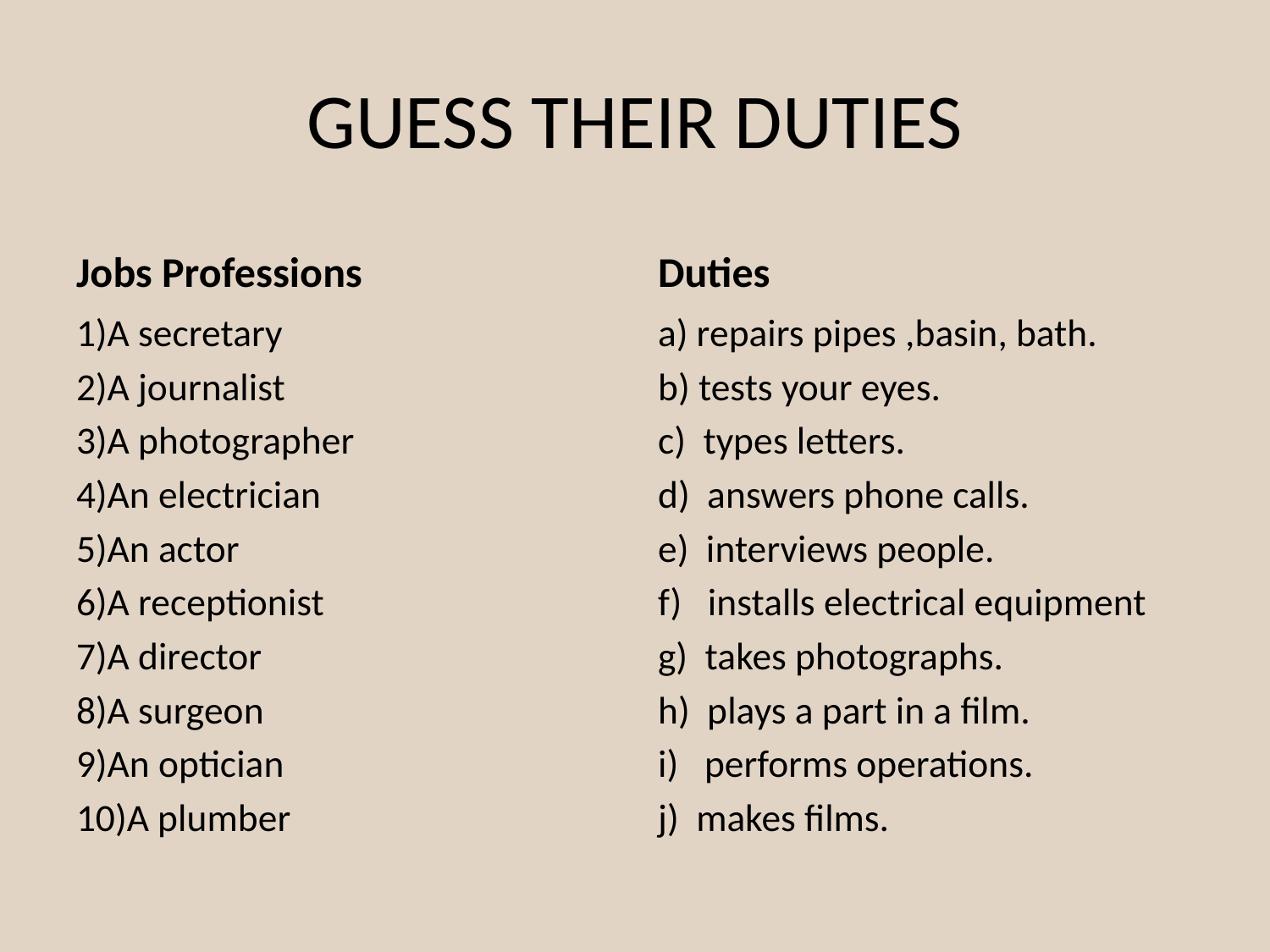

# GUESS THEIR DUTIES
Jobs Professions
Duties
1)A secretary
2)A journalist
3)A photographer
4)An electrician
5)An actor
6)A receptionist
7)A director
8)A surgeon
9)An optician
10)A plumber
a) repairs pipes ,basin, bath.
b) tests your eyes.
c)  types letters.
d)  answers phone calls.
e)  interviews people.
f)   installs electrical equipment
g)  takes photographs.
h)  plays a part in a film.
i)   performs operations.
j)  makes films.